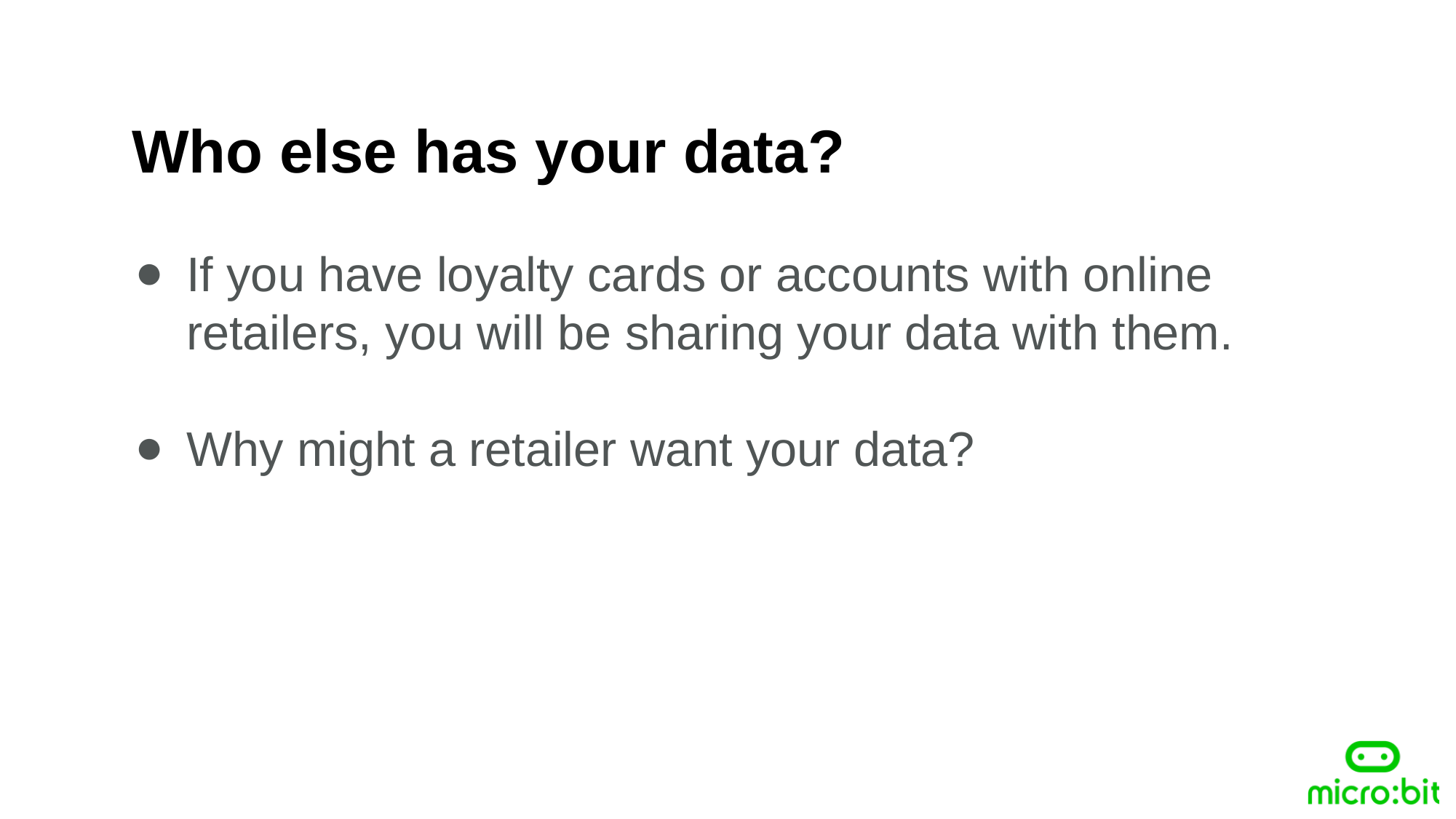

Who else has your data?

If you have loyalty cards or accounts with online retailers, you will be sharing your data with them.

Why might a retailer want your data?